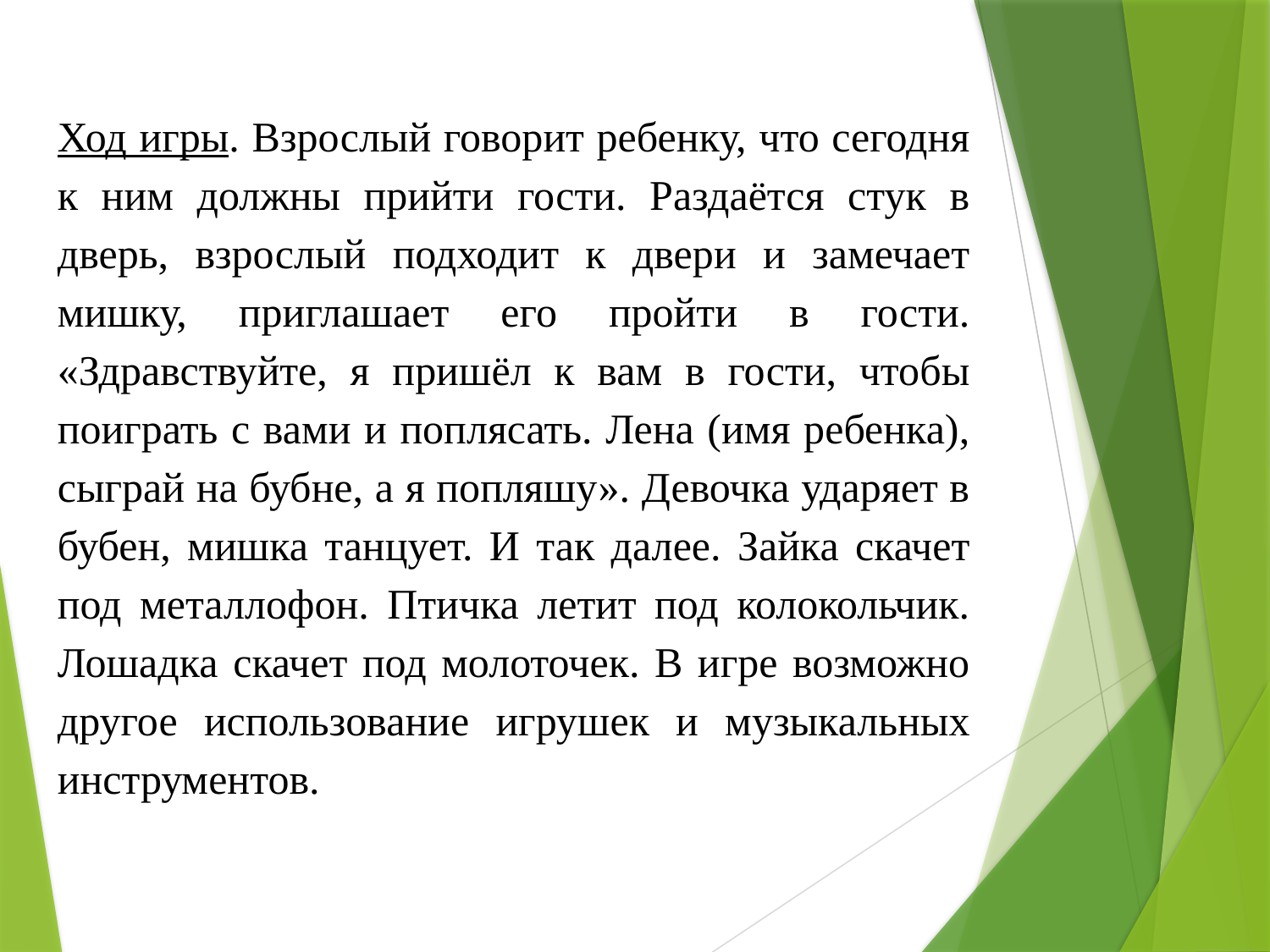

Ход игры. Взрослый говорит ребенку, что сегодня к ним должны прийти гости. Раздаётся стук в дверь, взрослый подходит к двери и замечает мишку, приглашает его пройти в гости. «Здравствуйте, я пришёл к вам в гости, чтобы поиграть с вами и поплясать. Лена (имя ребенка), сыграй на бубне, а я попляшу». Девочка ударяет в бубен, мишка танцует. И так далее. Зайка скачет под металлофон. Птичка летит под колокольчик. Лошадка скачет под молоточек. В игре возможно другое использование игрушек и музыкальных инструментов.